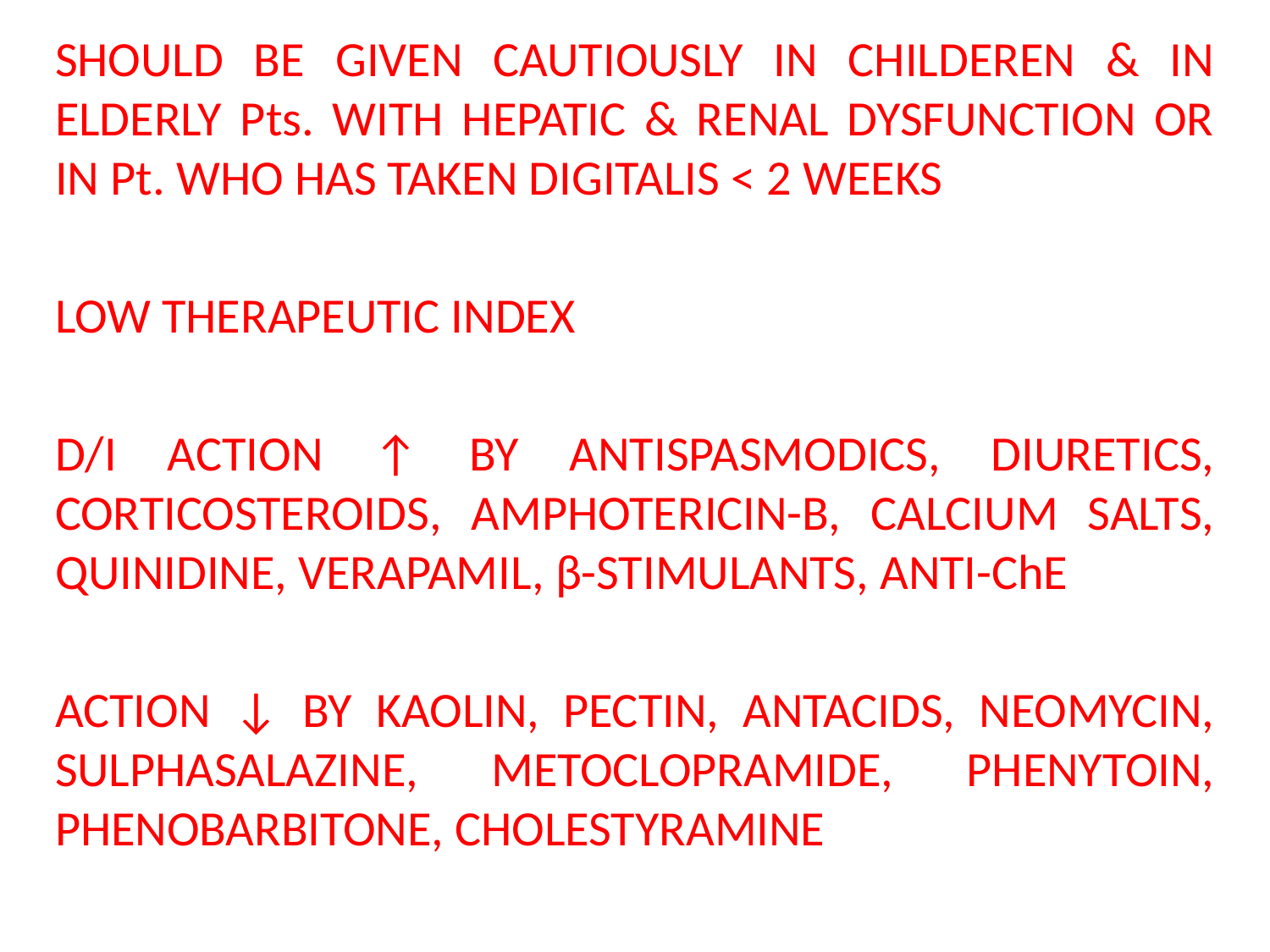

SHOULD BE GIVEN CAUTIOUSLY IN CHILDEREN & IN ELDERLY Pts. WITH HEPATIC & RENAL DYSFUNCTION OR IN Pt. WHO HAS TAKEN DIGITALIS < 2 WEEKS

LOW THERAPEUTIC INDEX

D/I ACTION ↑ BY ANTISPASMODICS, DIURETICS, CORTICOSTEROIDS, AMPHOTERICIN-B, CALCIUM SALTS, QUINIDINE, VERAPAMIL, β-STIMULANTS, ANTI-ChE

ACTION ↓ BY KAOLIN, PECTIN, ANTACIDS, NEOMYCIN, SULPHASALAZINE, METOCLOPRAMIDE, PHENYTOIN, PHENOBARBITONE, CHOLESTYRAMINE